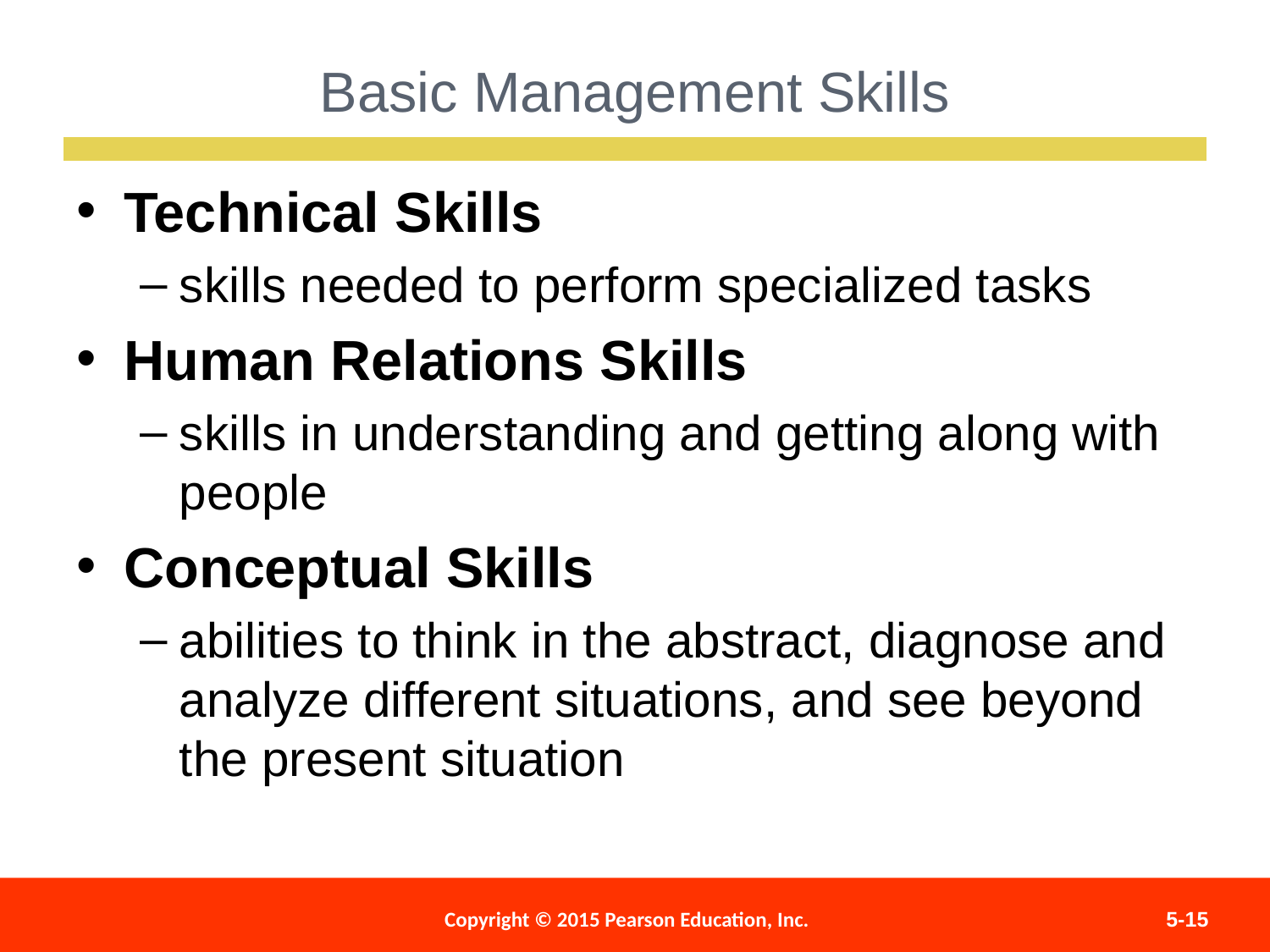

Basic Management Skills
Technical Skills
skills needed to perform specialized tasks
Human Relations Skills
skills in understanding and getting along with people
Conceptual Skills
abilities to think in the abstract, diagnose and analyze different situations, and see beyond the present situation